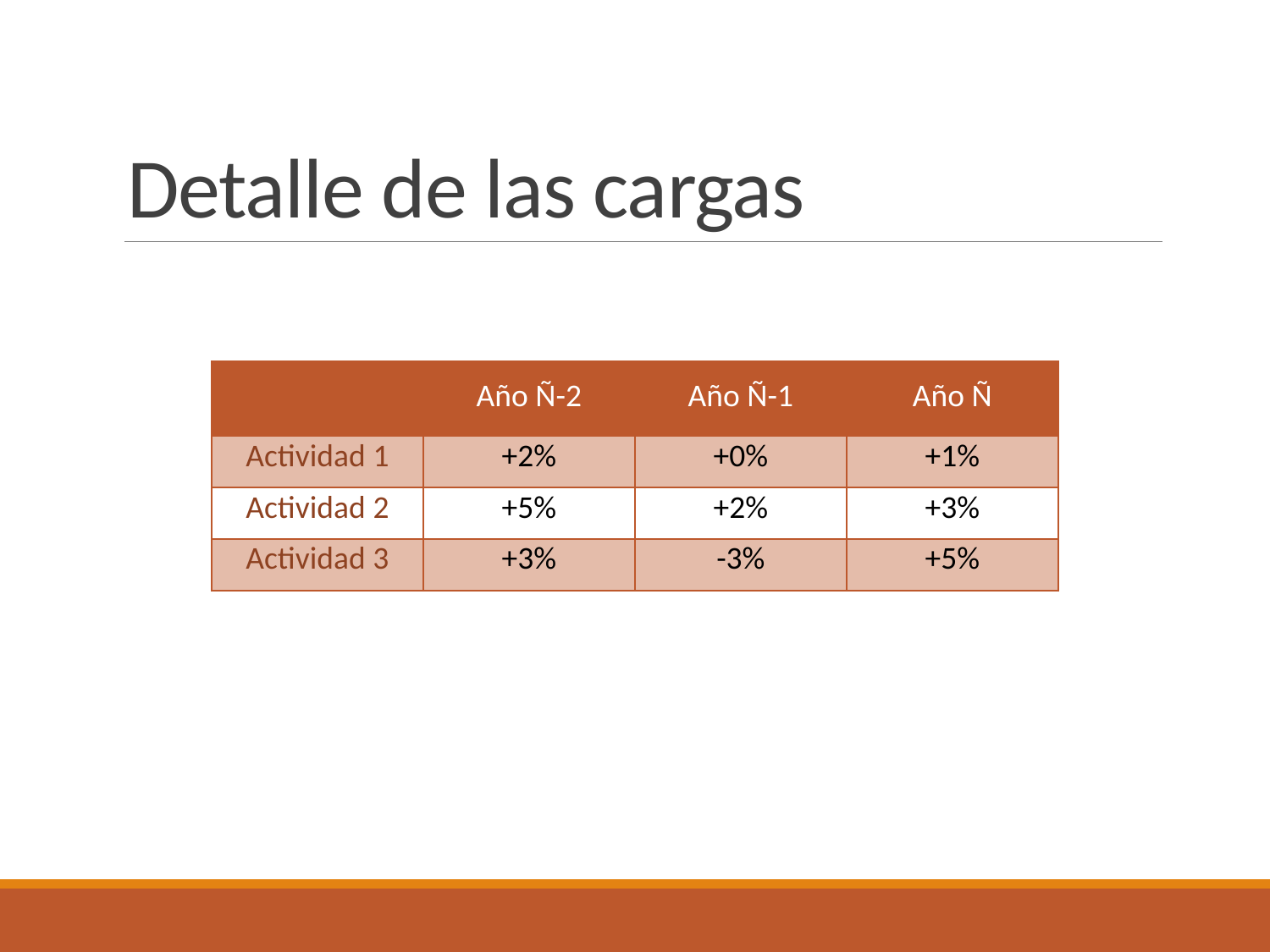

# Detalle de las cargas
|  | Año Ñ-2 | Año Ñ-1 | Año Ñ |
| --- | --- | --- | --- |
| Actividad 1 | +2% | +0% | +1% |
| Actividad 2 | +5% | +2% | +3% |
| Actividad 3 | +3% | -3% | +5% |